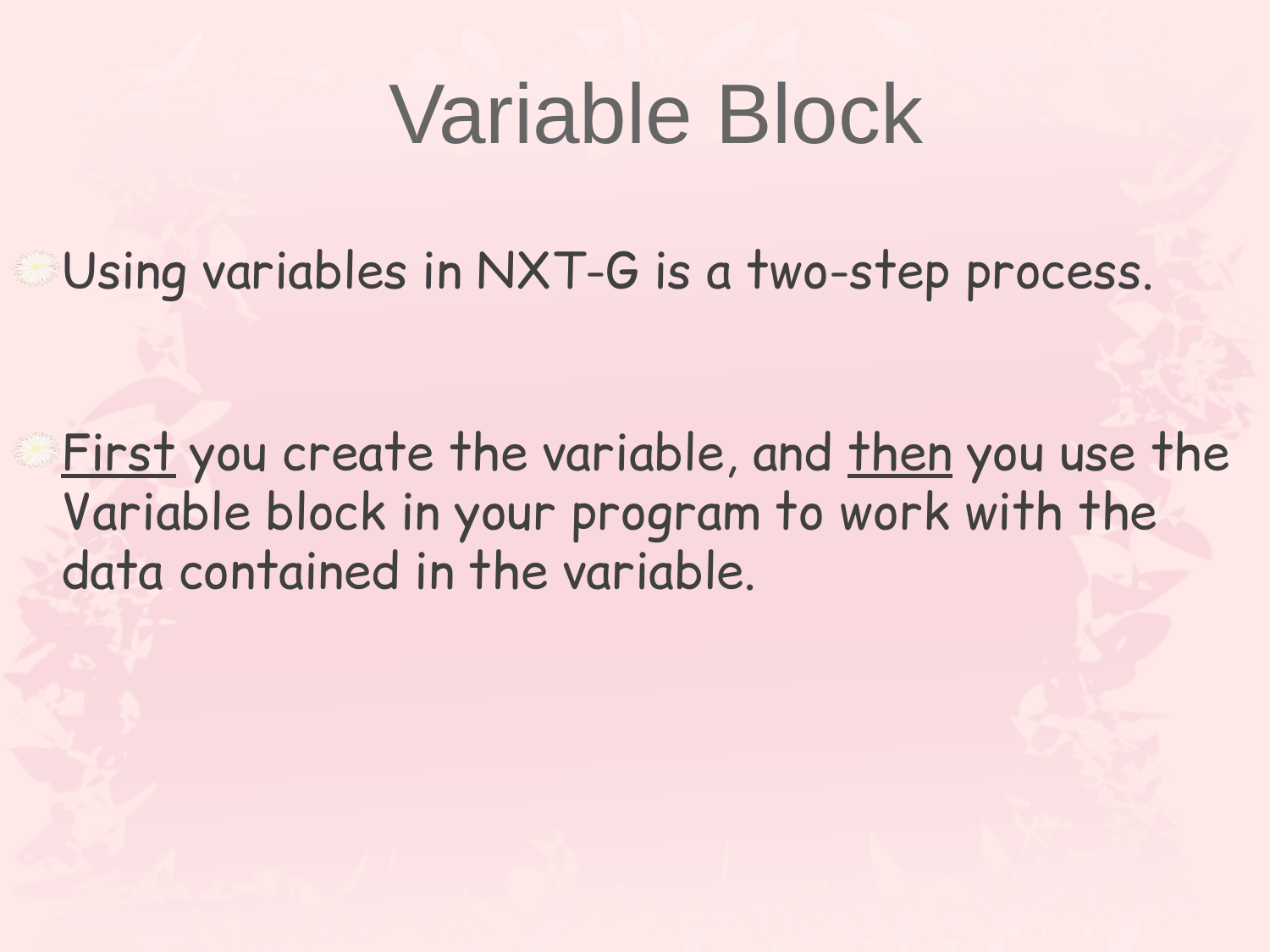

Variable Block
Using variables in NXT-G is a two-step process.

First you create the variable, and then you use the Variable block in your program to work with the data contained in the variable.